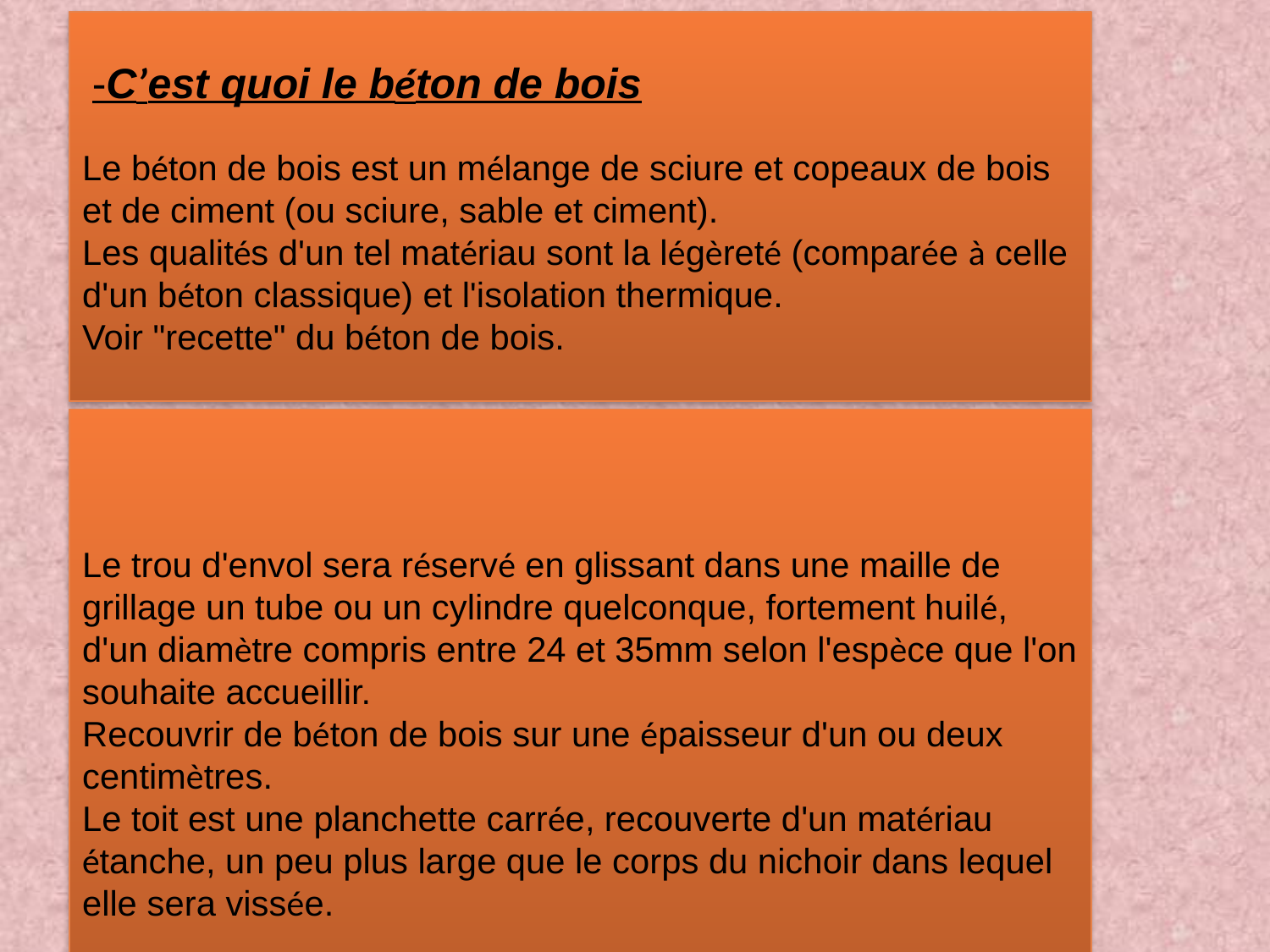

Le béton de bois est un mélange de sciure et copeaux de bois et de ciment (ou sciure, sable et ciment).
Les qualités d'un tel matériau sont la légèreté (comparée à celle d'un béton classique) et l'isolation thermique.
Voir "recette" du béton de bois.

-C’est quoi le béton de bois

Le trou d'envol sera réservé en glissant dans une maille de grillage un tube ou un cylindre quelconque, fortement huilé, d'un diamètre compris entre 24 et 35mm selon l'espèce que l'on souhaite accueillir.
Recouvrir de béton de bois sur une épaisseur d'un ou deux centimètres.
Le toit est une planchette carrée, recouverte d'un matériau étanche, un peu plus large que le corps du nichoir dans lequel elle sera vissée.